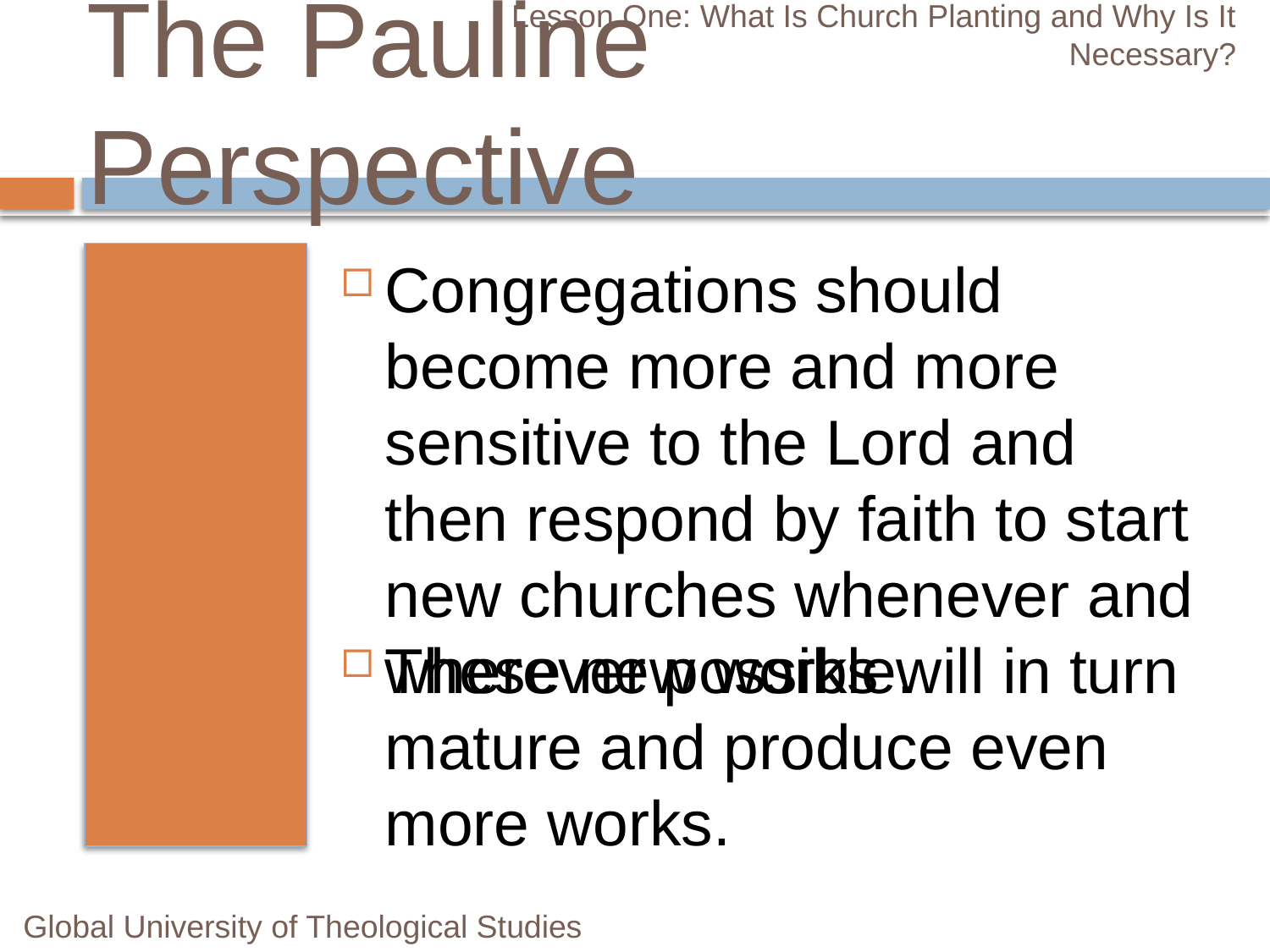

Lesson One: What Is Church Planting and Why Is It Necessary?
# The Pauline Perspective

Congregations should become more and more sensitive to the Lord and then respond by faith to start new churches whenever and wherever possible.
These new works will in turn mature and produce even more works.
Global University of Theological Studies